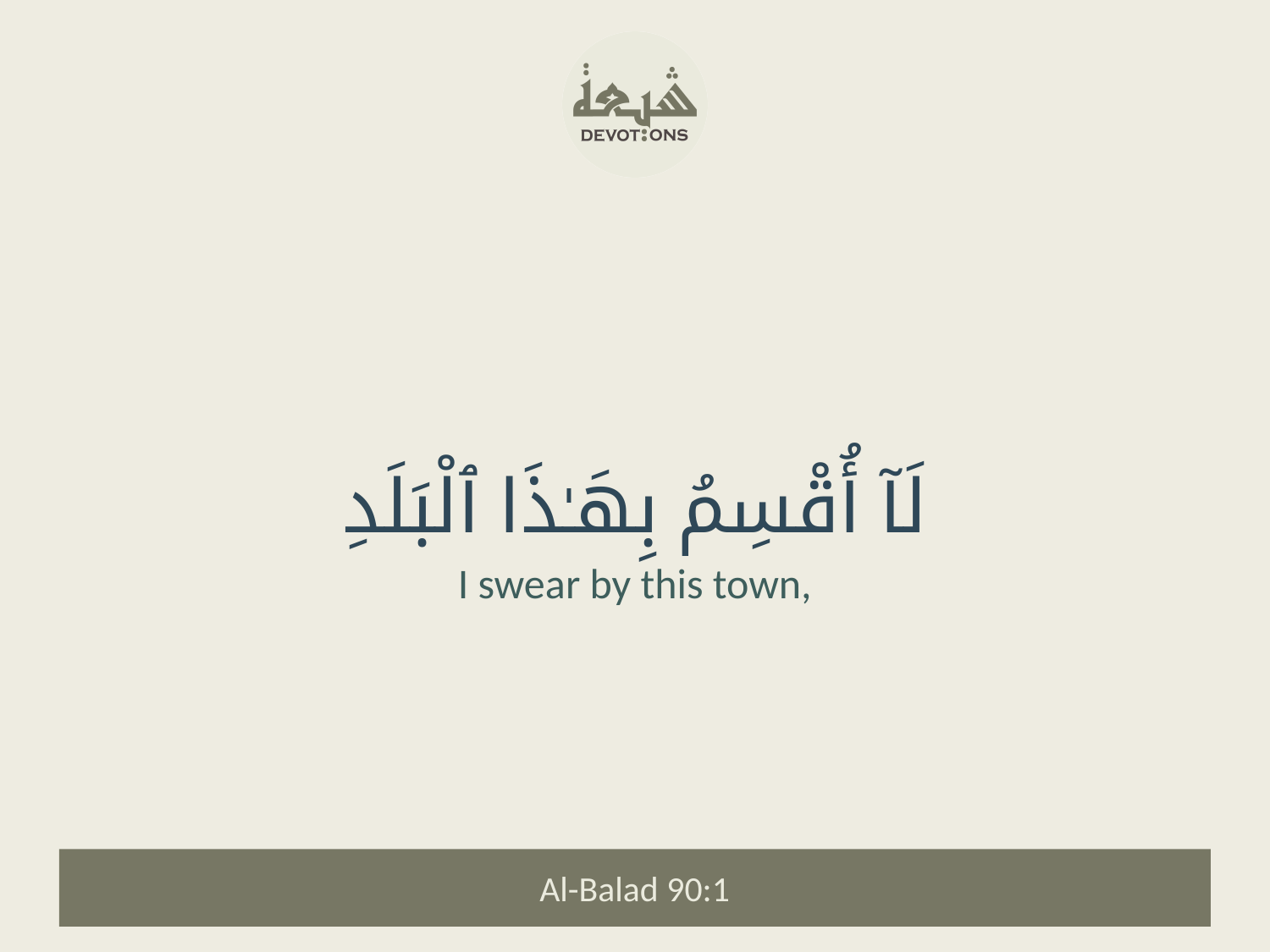

لَآ أُقْسِمُ بِهَـٰذَا ٱلْبَلَدِ
I swear by this town,
Al-Balad 90:1